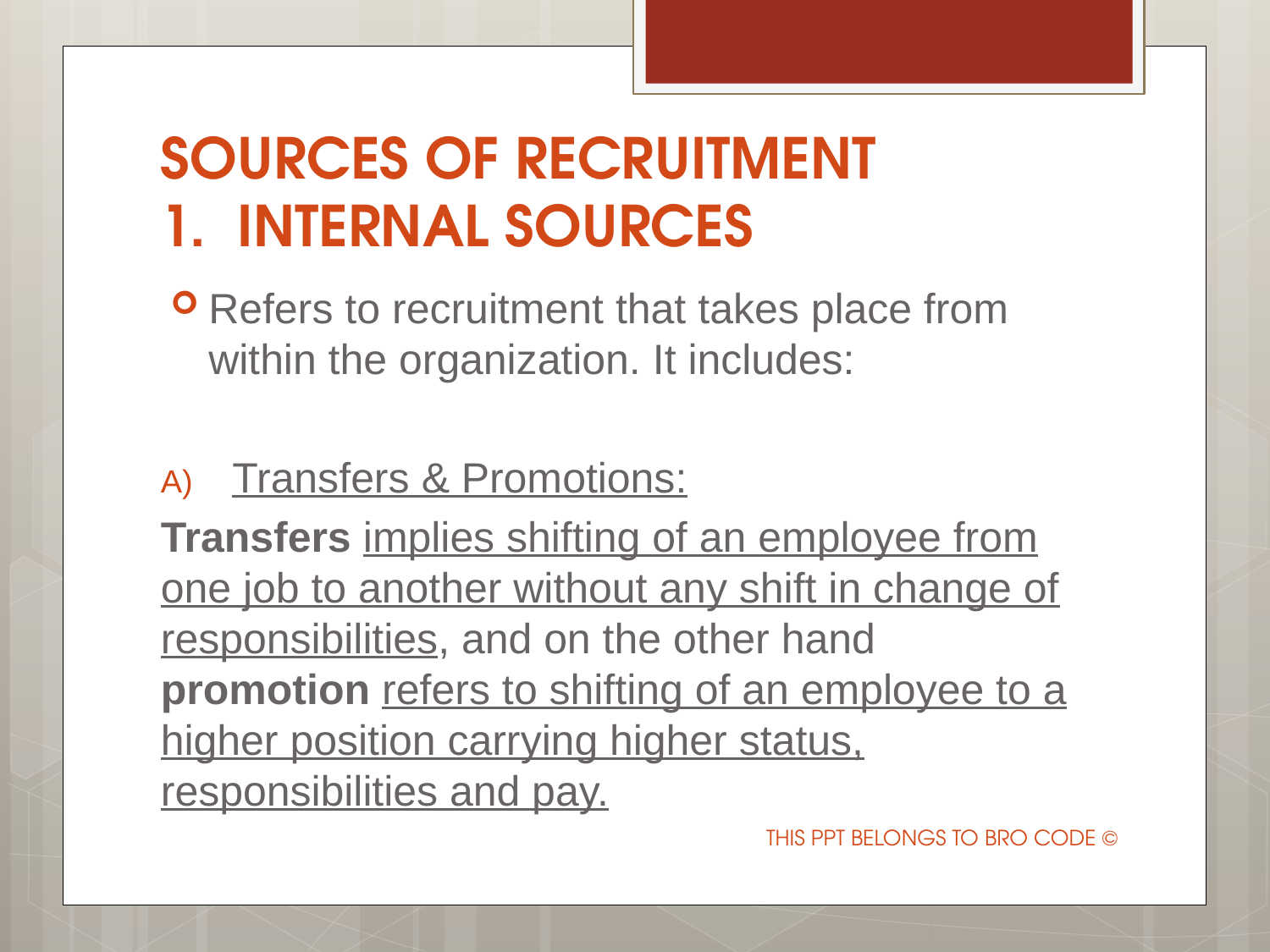

# SOURCES OF RECRUITMENT 1.  INTERNAL SOURCES
Refers to recruitment that takes place from within the organization. It includes:

Transfers & Promotions:
Transfers implies shifting of an employee from one job to another without any shift in change of responsibilities, and on the other hand promotion refers to shifting of an employee to a higher position carrying higher status, responsibilities and pay.

THIS PPT BELONGS TO BRO CODE ©